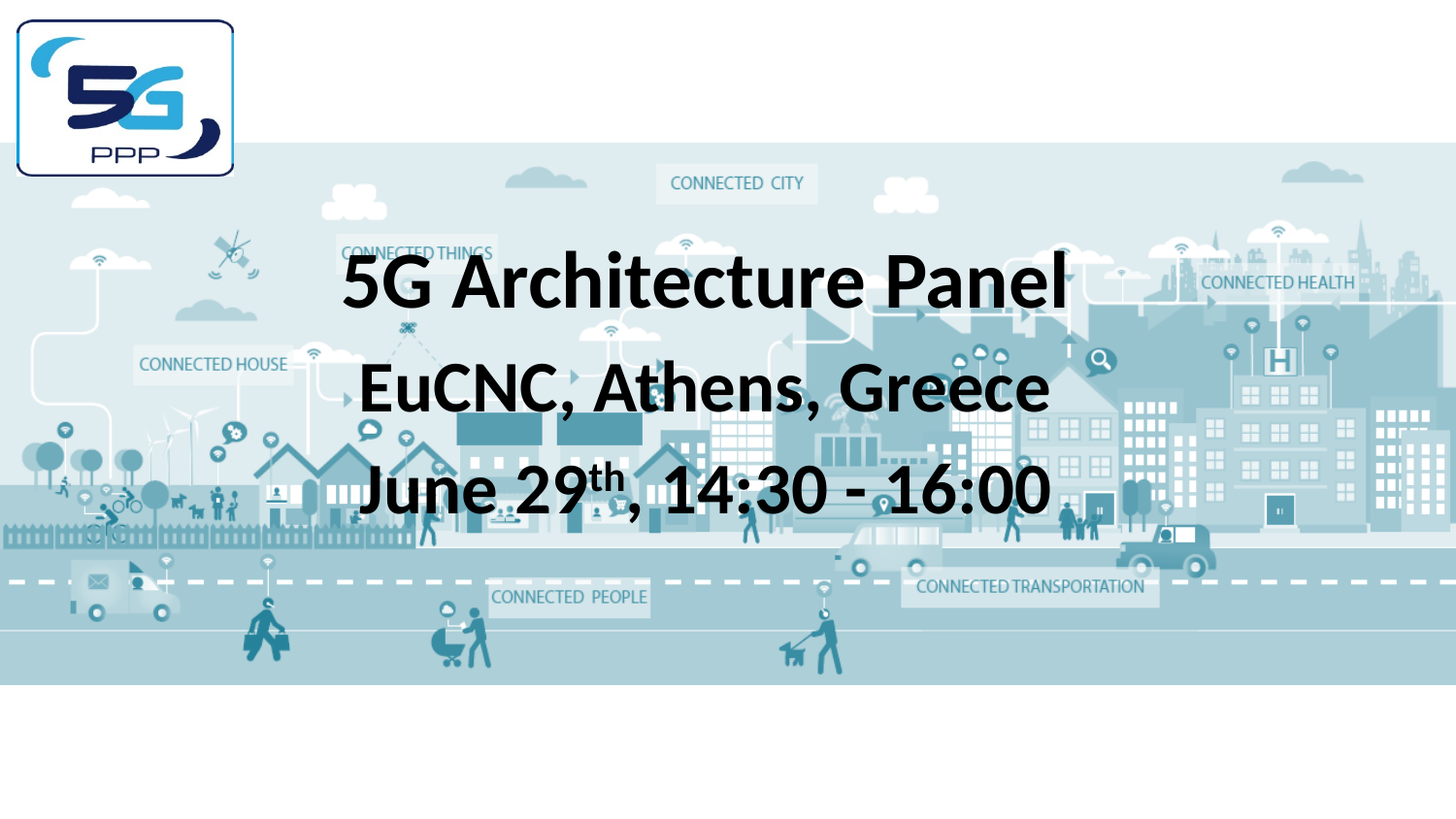

5G Architecture Panel
EuCNC, Athens, Greece
June 29th, 14:30 - 16:00